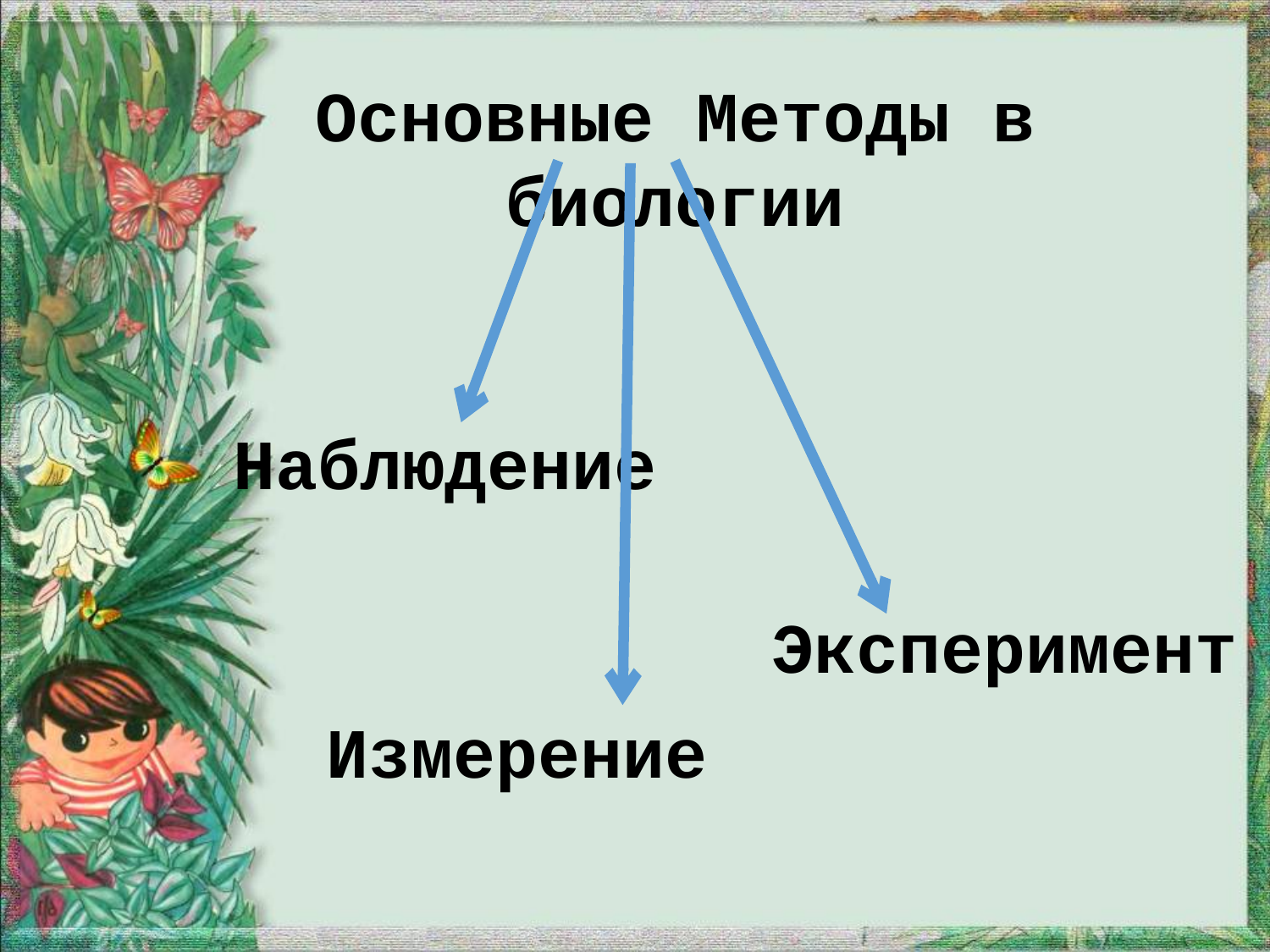

Основные Методы в биологии

Наблюдение
Эксперимент
Измерение